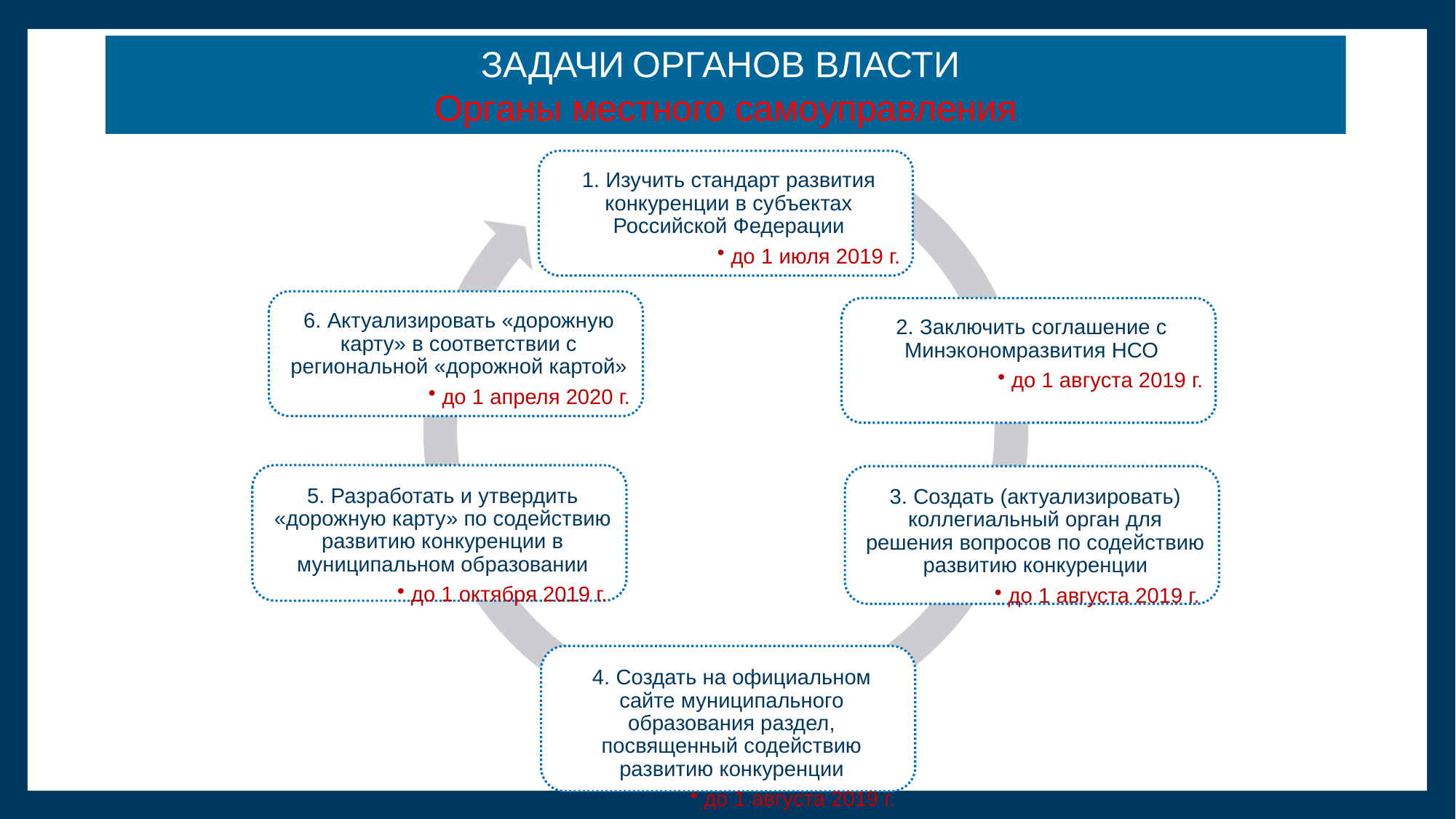

ЗАДАЧИ ОРГАНОВ ВЛАСТИ
Органы местного самоуправления
1. Изучить стандарт развития конкуренции в субъектах Российской Федерации
до 1 июля 2019 г.
2. Заключить соглашение с Минэкономразвития НСО
до 1 августа 2019 г.
3. Создать (актуализировать) коллегиальный орган для решения вопросов по содействию развитию конкуренции
до 1 августа 2019 г.
4. Создать на официальном сайте муниципального образования раздел, посвященный содействию развитию конкуренции
до 1 августа 2019 г.
5. Разработать и утвердить «дорожную карту» по содействию развитию конкуренции в муниципальном образовании
до 1 октября 2019 г.
6. Актуализировать «дорожную карту» в соответствии с региональной «дорожной картой»
до 1 апреля 2020 г.